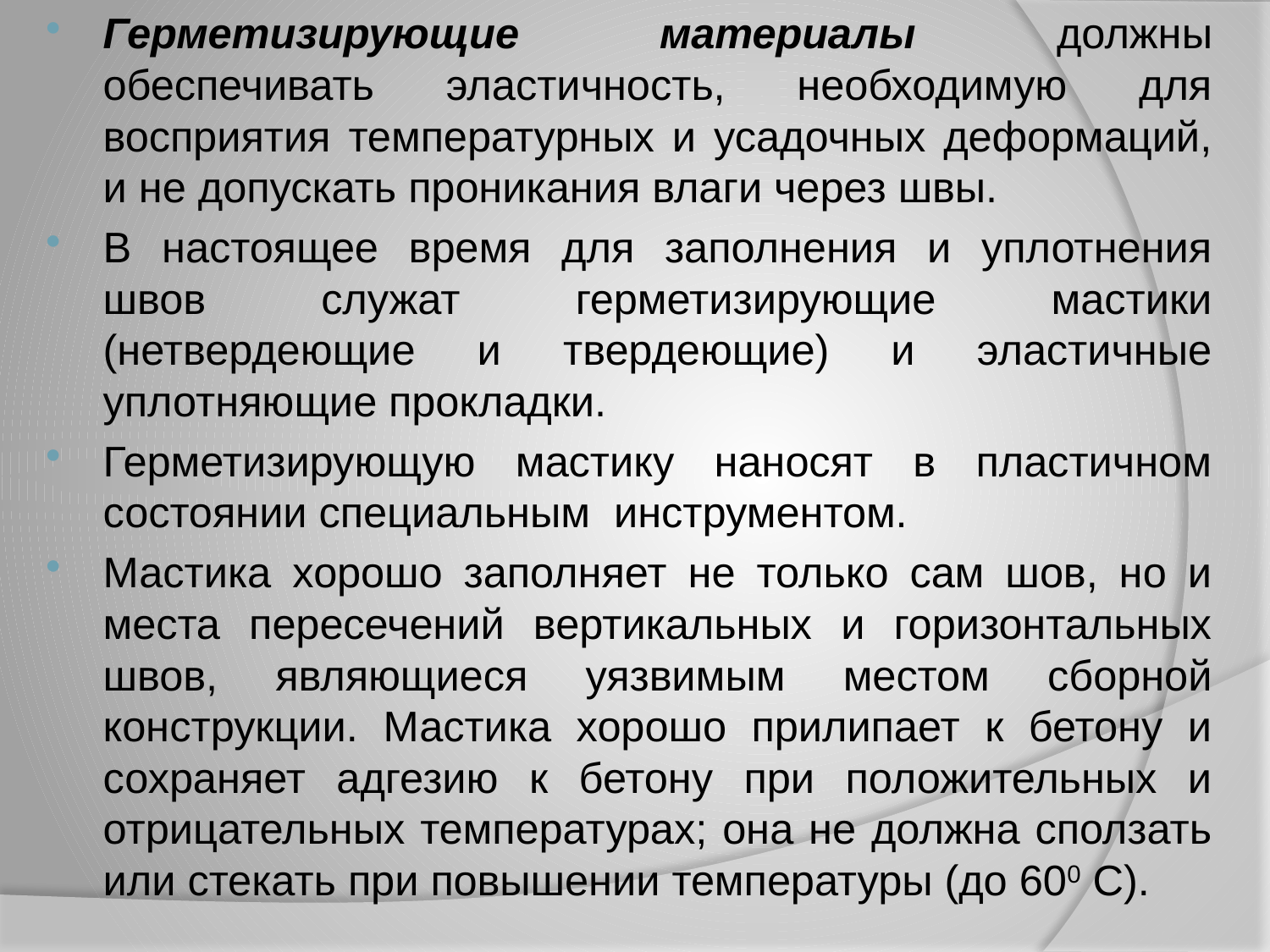

#
Герметизирующие материалы должны обеспечивать эластичность, необходимую для восприятия температурных и усадочных деформаций, и не допускать проникания влаги через швы.
В настоящее время для заполнения и уплотнения швов служат герметизирующие мастики (нетвердеющие и твердеющие) и эластичные уплотняющие прокладки.
Герметизирующую мастику наносят в пластичном состоянии специальным  инструментом.
Мастика хорошо заполняет не только сам шов, но и места пересечений вертикальных и горизонтальных швов, являющиеся уязвимым местом сборной конструкции. Мастика хорошо прилипает к бетону и сохраняет адгезию к бетону при положительных и отрицательных температурах; она не должна сползать или стекать при повышении температуры (до 600 С).